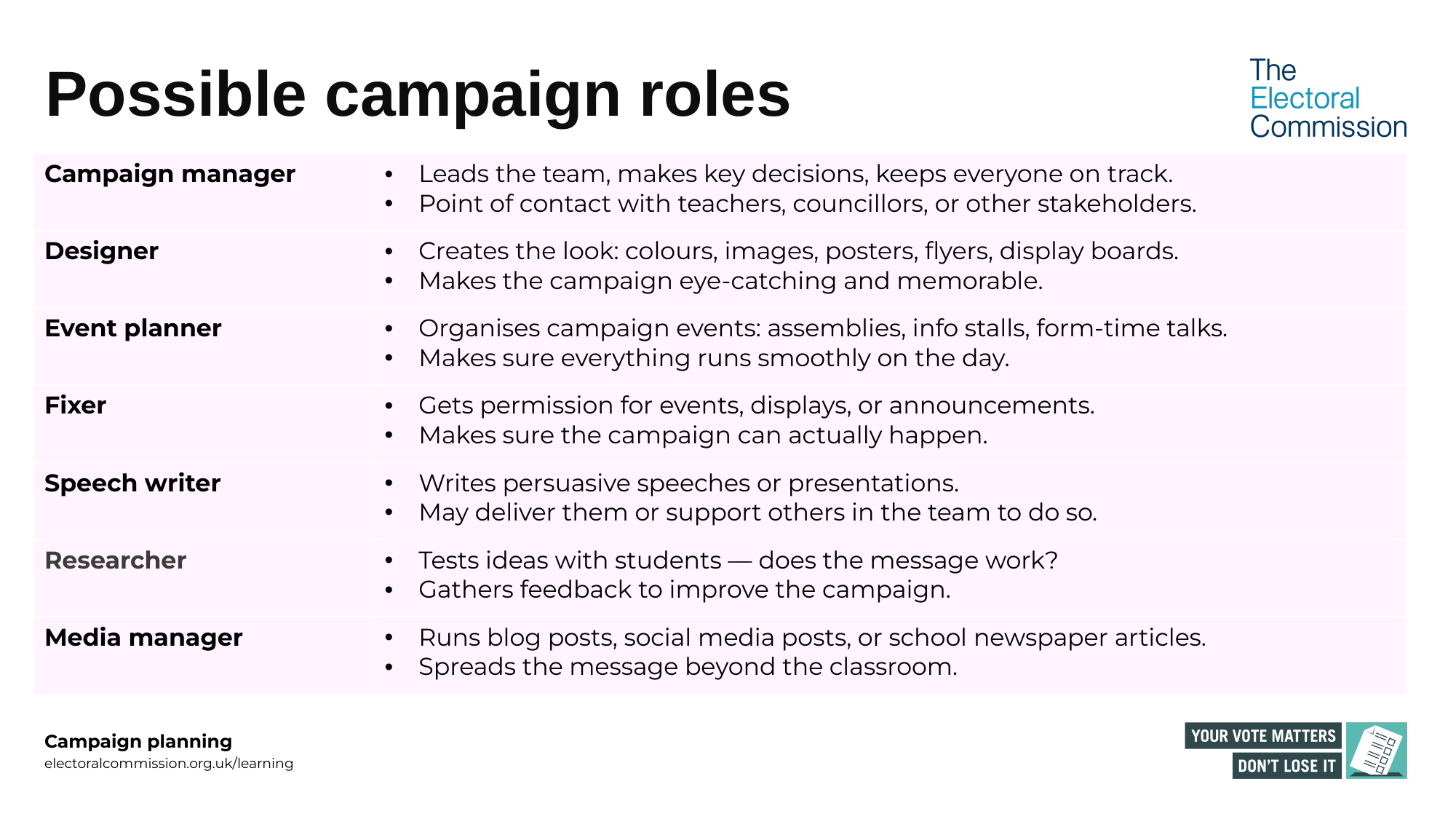

# Possible campaign roles
| Campaign manager | Leads the team, makes key decisions, keeps everyone on track. Point of contact with teachers, councillors, or other stakeholders. |
| --- | --- |
| Designer | Creates the look: colours, images, posters, flyers, display boards. Makes the campaign eye-catching and memorable. |
| Event planner | Organises campaign events: assemblies, info stalls, form-time talks. Makes sure everything runs smoothly on the day. |
| Fixer | Gets permission for events, displays, or announcements. Makes sure the campaign can actually happen. |
| Speech writer | Writes persuasive speeches or presentations. May deliver them or support others in the team to do so. |
| Researcher | Tests ideas with students — does the message work? Gathers feedback to improve the campaign. |
| Media manager | Runs blog posts, social media posts, or school newspaper articles. Spreads the message beyond the classroom. |
Campaign planning